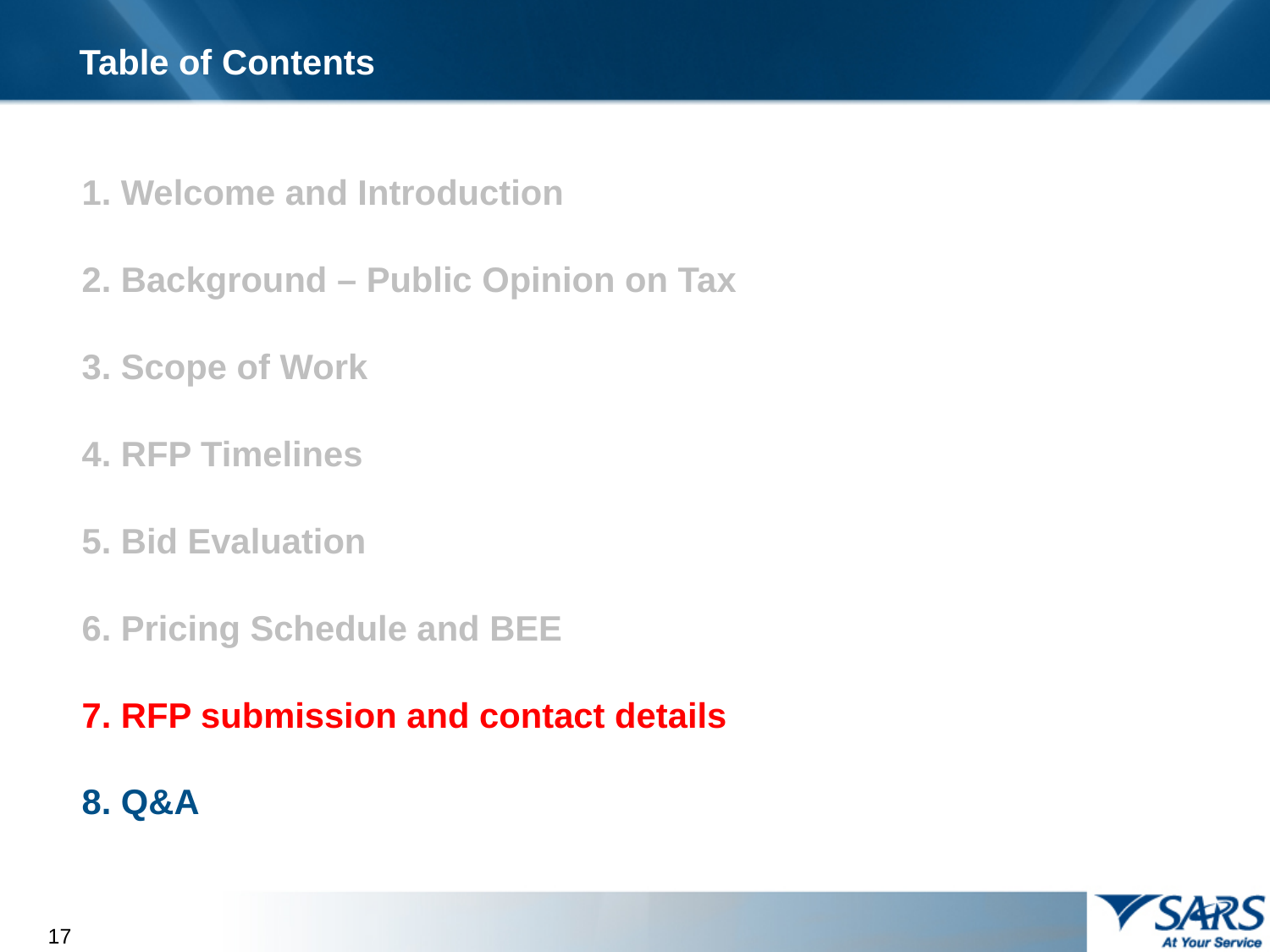

Table of Contents
1. Welcome and Introduction
2. Background – Public Opinion on Tax
3. Scope of Work
4. RFP Timelines
5. Bid Evaluation
6. Pricing Schedule and BEE
7. RFP submission and contact details
8. Q&A

17